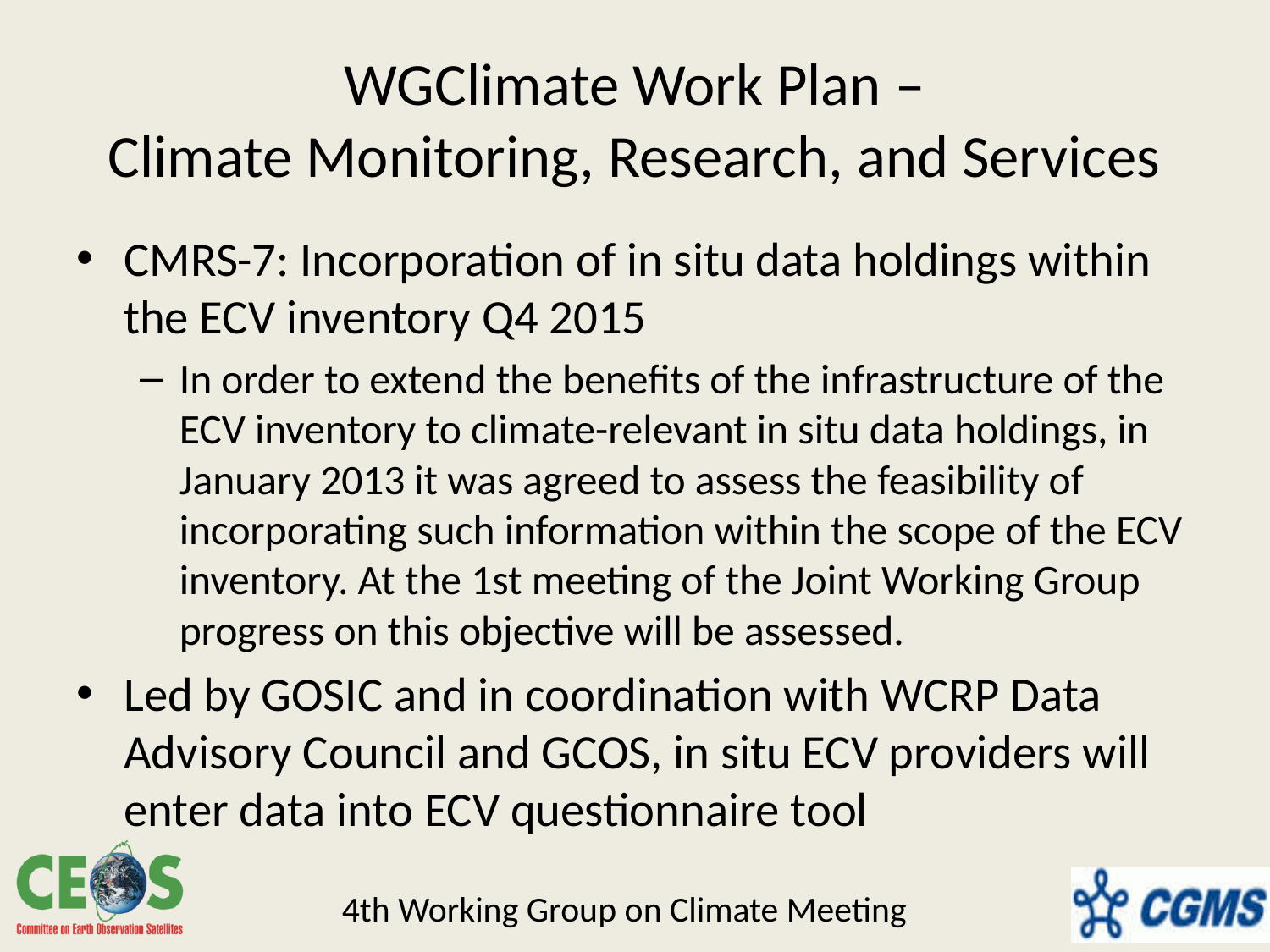

# WGClimate Work Plan – Climate Monitoring, Research, and Services
CMRS-7: Incorporation of in situ data holdings within the ECV inventory Q4 2015
In order to extend the benefits of the infrastructure of the ECV inventory to climate-relevant in situ data holdings, in January 2013 it was agreed to assess the feasibility of incorporating such information within the scope of the ECV inventory. At the 1st meeting of the Joint Working Group progress on this objective will be assessed.
Led by GOSIC and in coordination with WCRP Data Advisory Council and GCOS, in situ ECV providers will enter data into ECV questionnaire tool
4th Working Group on Climate Meeting